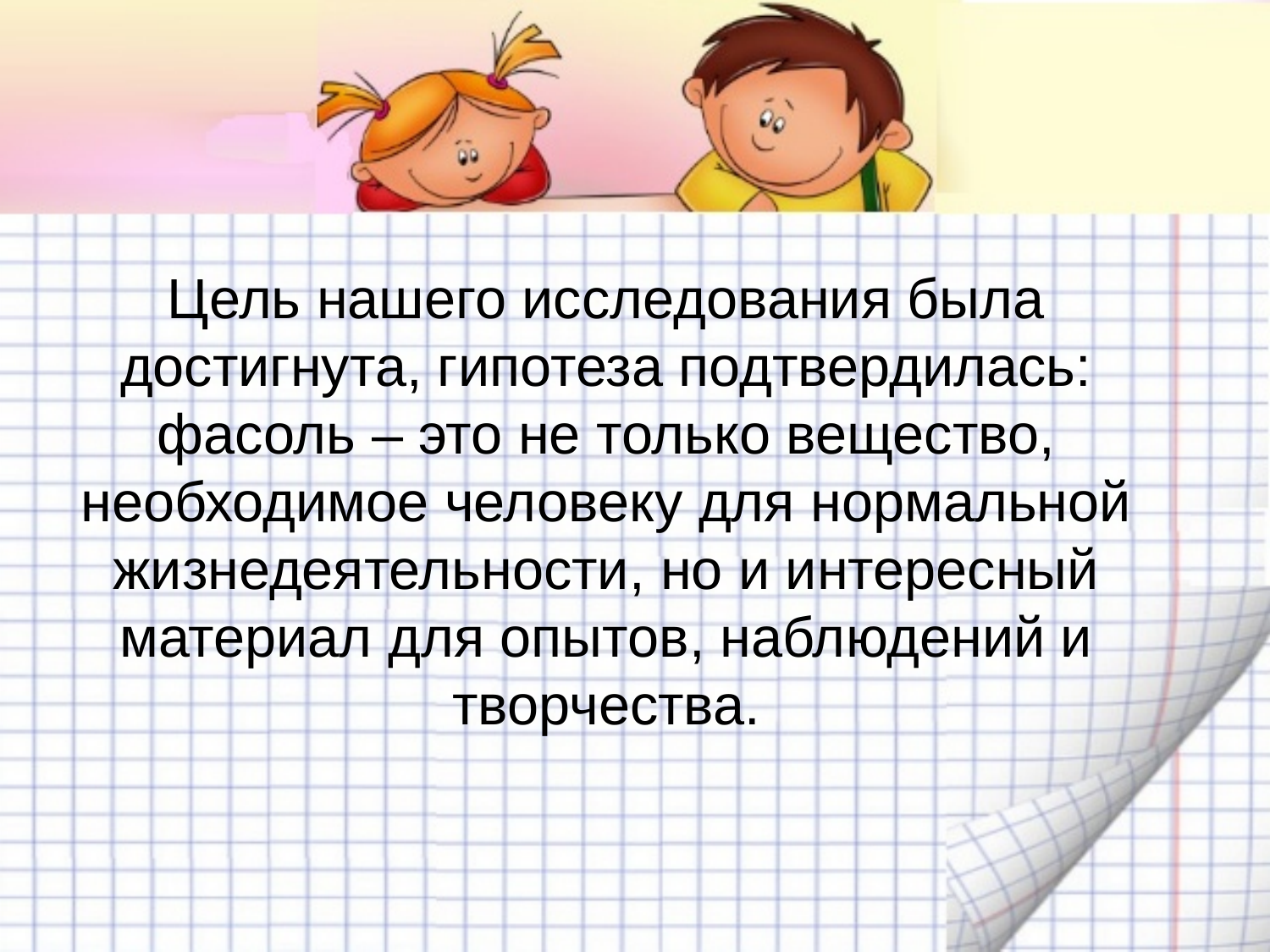

# Цель нашего исследования была достигнута, гипотеза подтвердилась: фасоль – это не только вещество, необходимое человеку для нормальной жизнедеятельности, но и интересный материал для опытов, наблюдений и творчества.